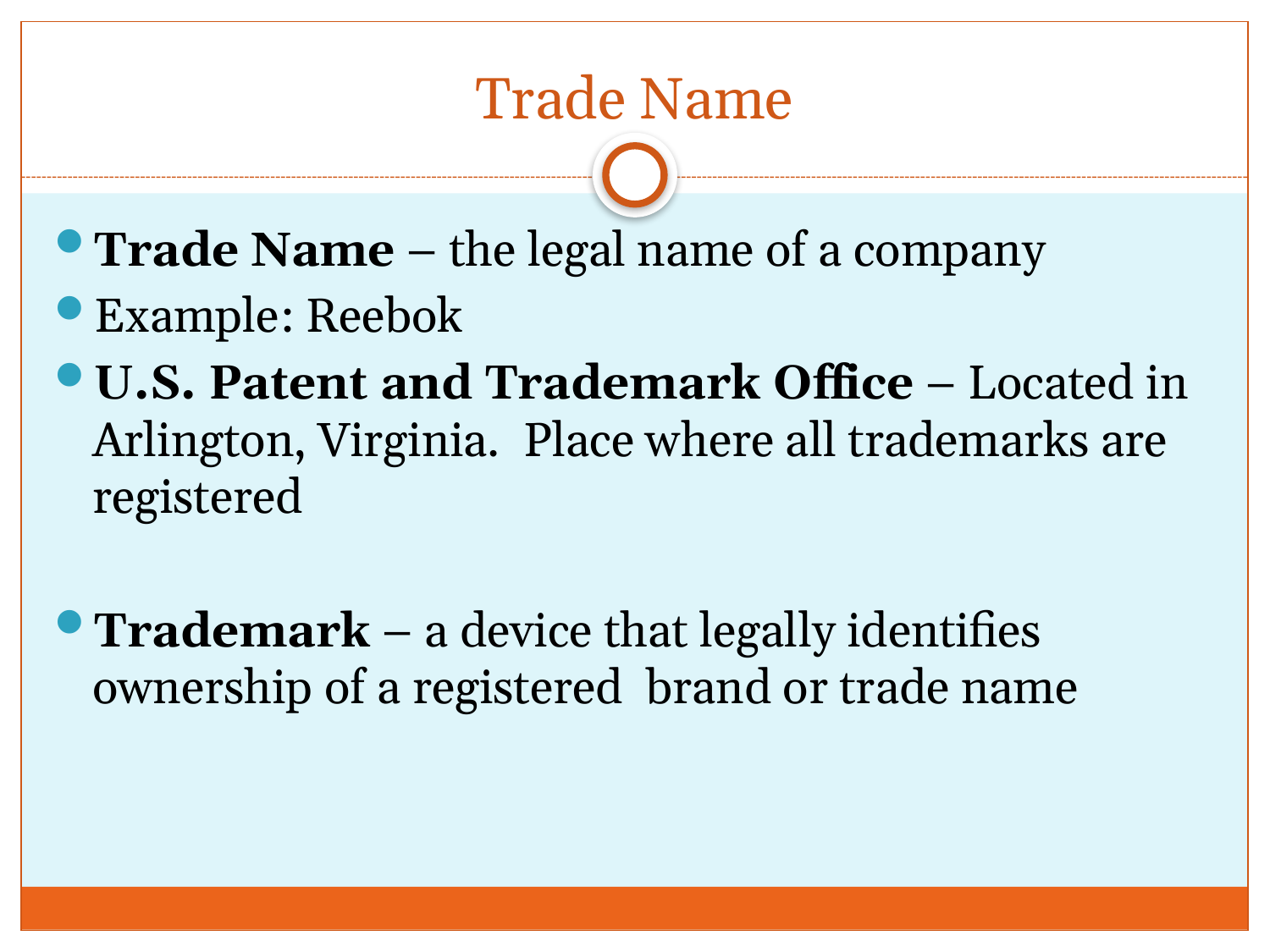

# Trade Name
Trade Name – the legal name of a company
Example: Reebok
U.S. Patent and Trademark Office – Located in Arlington, Virginia.  Place where all trademarks are registered

Trademark – a device that legally identifies ownership of a registered  brand or trade name